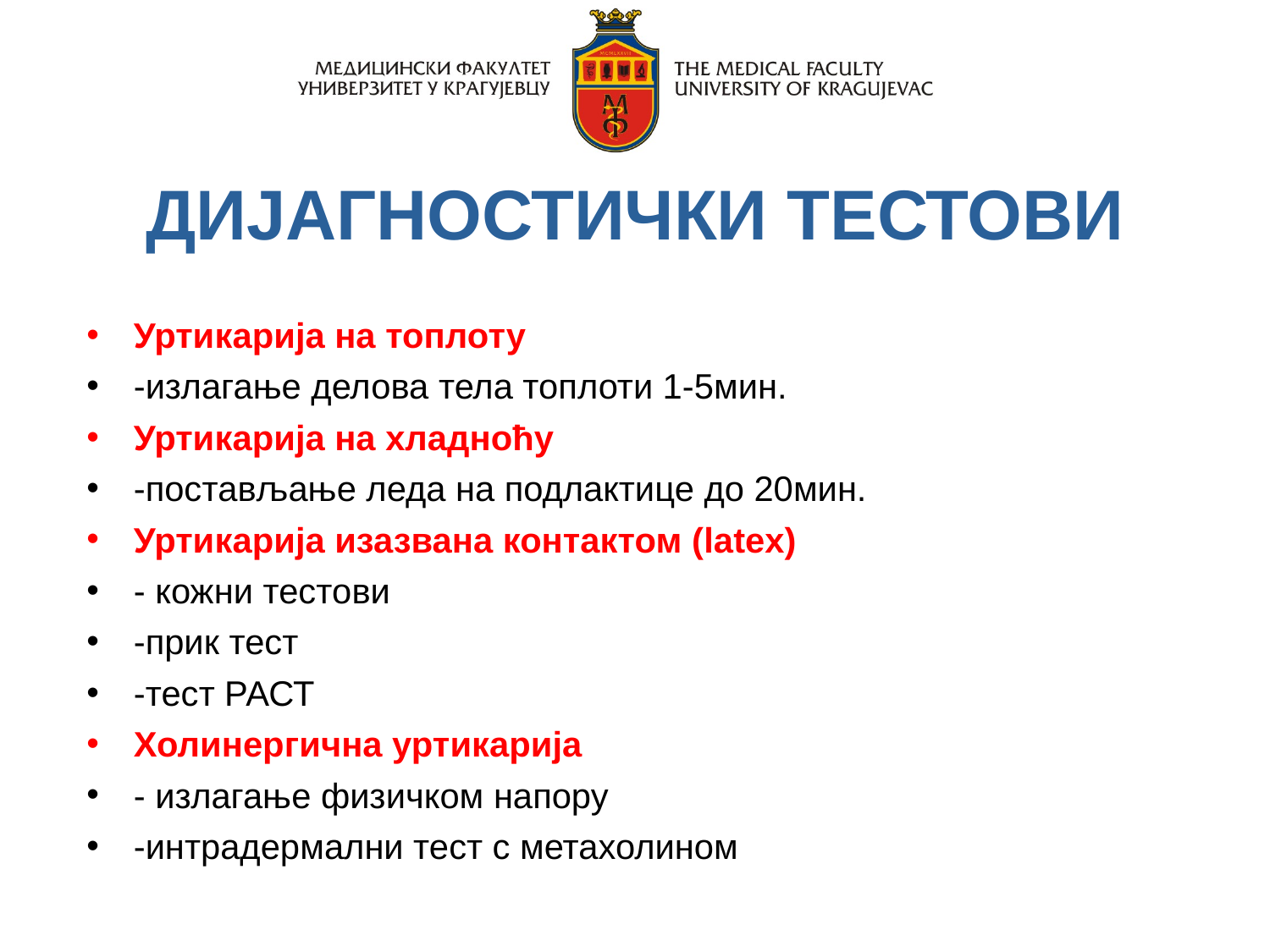

ДИЈАГНОСТИЧКИ ТЕСТОВИ
Уртикарија на топлоту
-излагање делова тела топлоти 1-5мин.
Уртикарија на хладноћу
-постављање леда на подлактице до 20мин.
Уртикарија изазвана контактом (lаtеx)
- кожни тестови
-прик тест
-тест РАСТ
Холинергична уртикарија
- излагање физичком напору
-интрадермални тест с метахолином